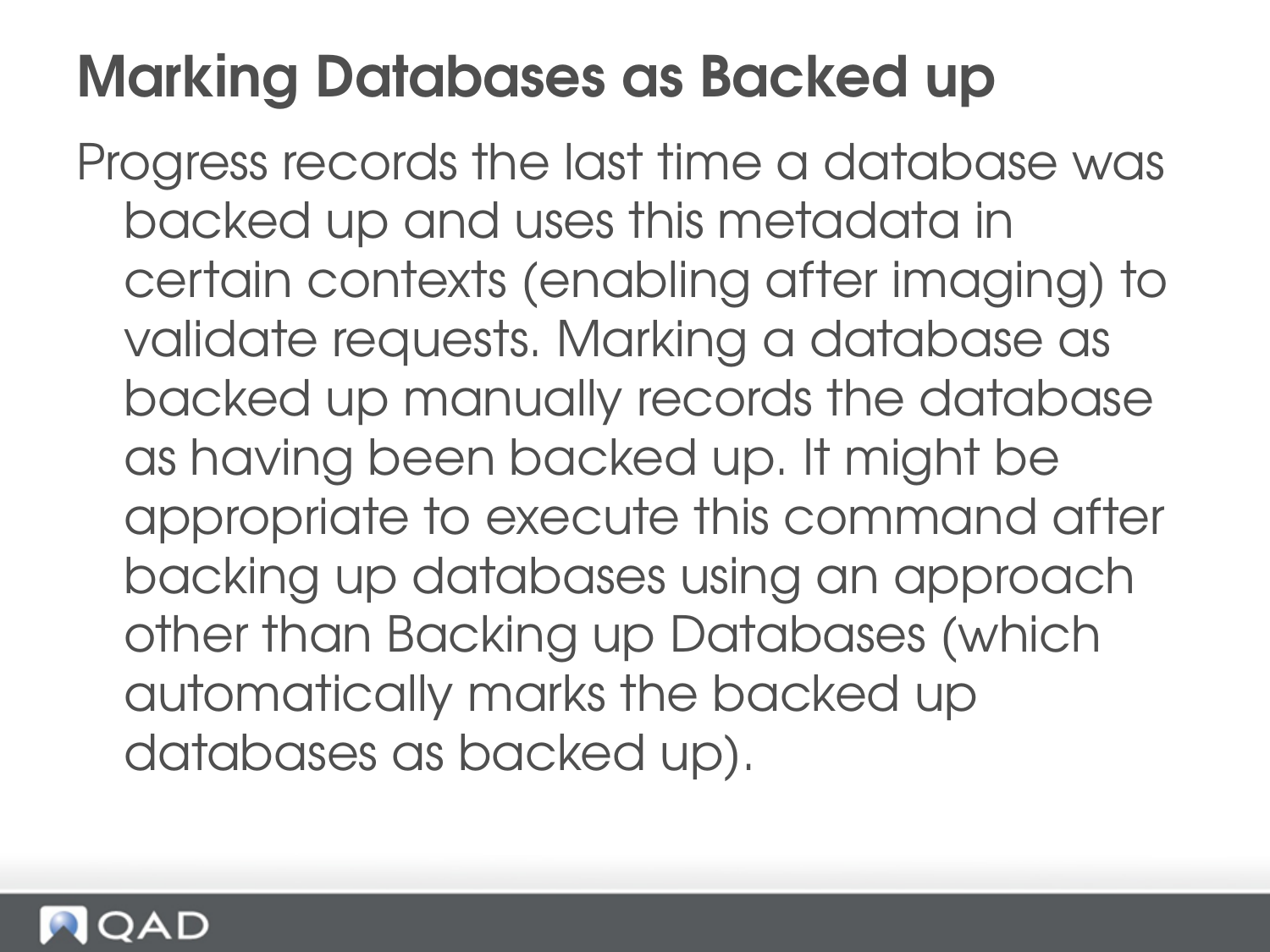

# Marking Databases as Backed up
Progress records the last time a database was backed up and uses this metadata in certain contexts (enabling after imaging) to validate requests. Marking a database as backed up manually records the database as having been backed up. It might be appropriate to execute this command after backing up databases using an approach other than Backing up Databases (which automatically marks the backed up databases as backed up).